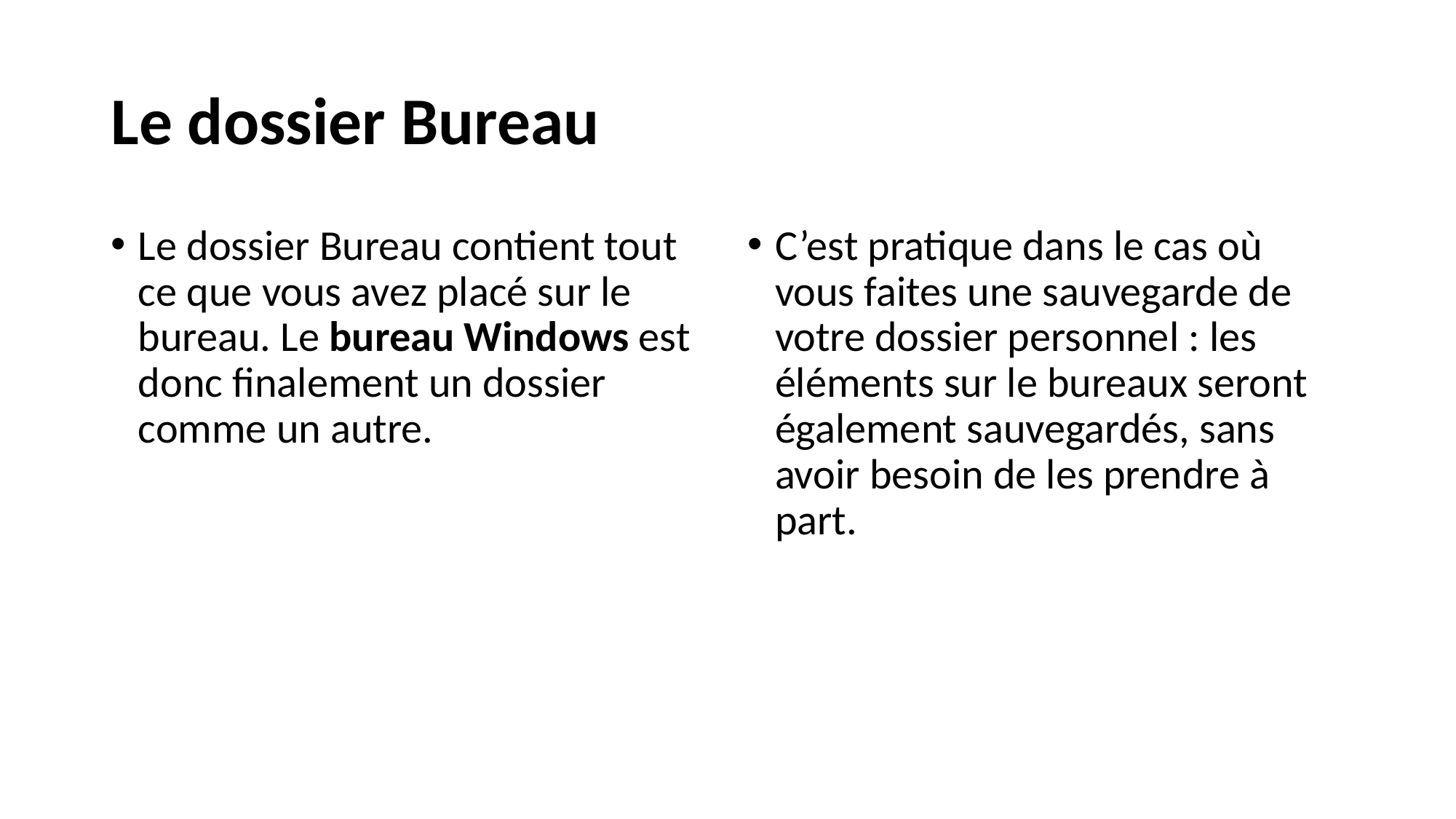

# Le dossier Bureau
Le dossier Bureau contient tout ce que vous avez placé sur le bureau. Le bureau Windows est donc finalement un dossier comme un autre.

C’est pratique dans le cas où vous faites une sauvegarde de votre dossier personnel : les éléments sur le bureaux seront également sauvegardés, sans avoir besoin de les prendre à part.